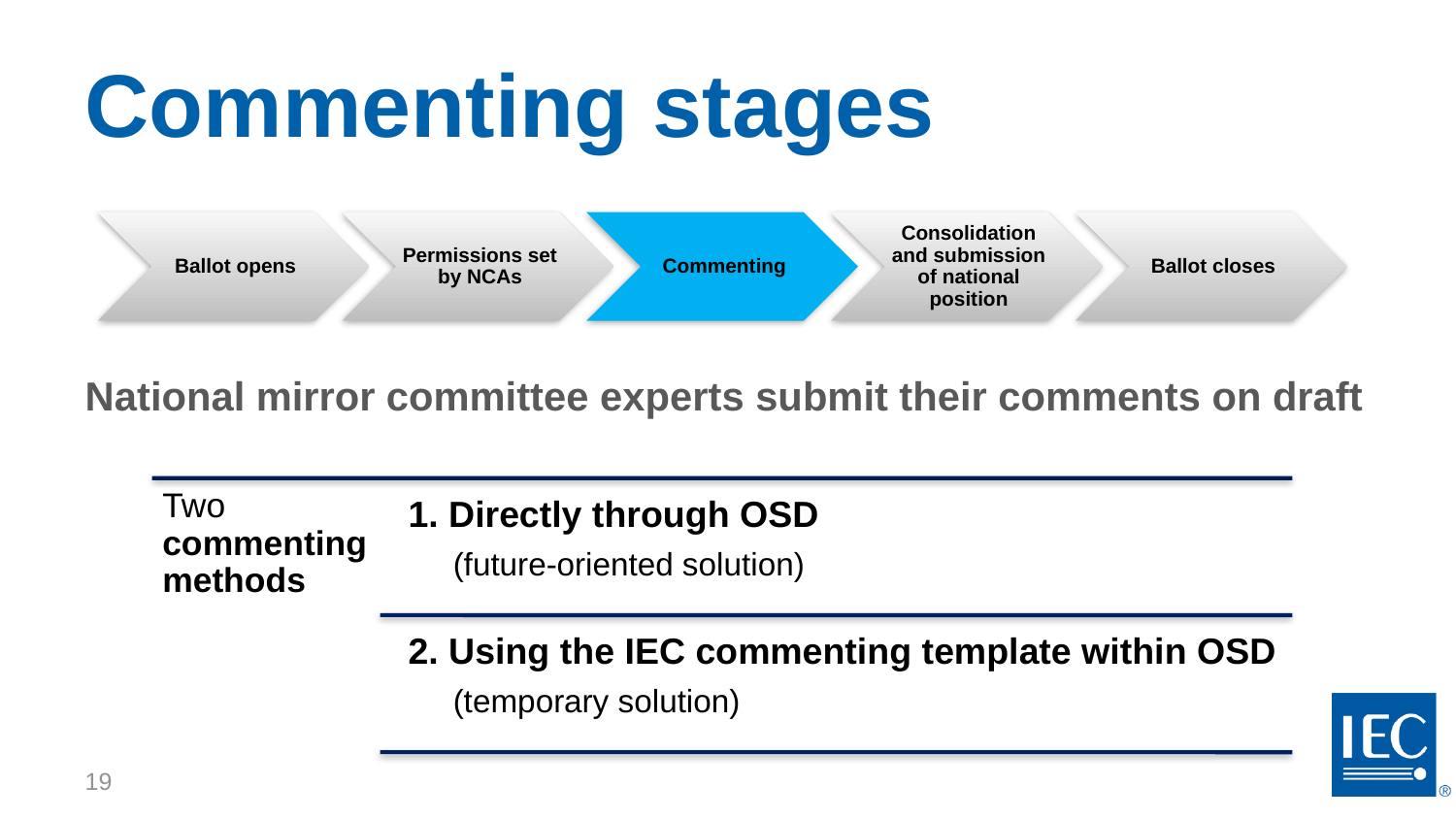

# Commenting stages
Ballot opens
Permissions set by NCAs
Commenting
Consolidation and submission of national position
Ballot closes
National mirror committee experts submit their comments on draft
Two commenting methods
1. Directly through OSD
     (future-oriented solution)
2. Using the IEC commenting template within OSD
     (temporary solution)
19